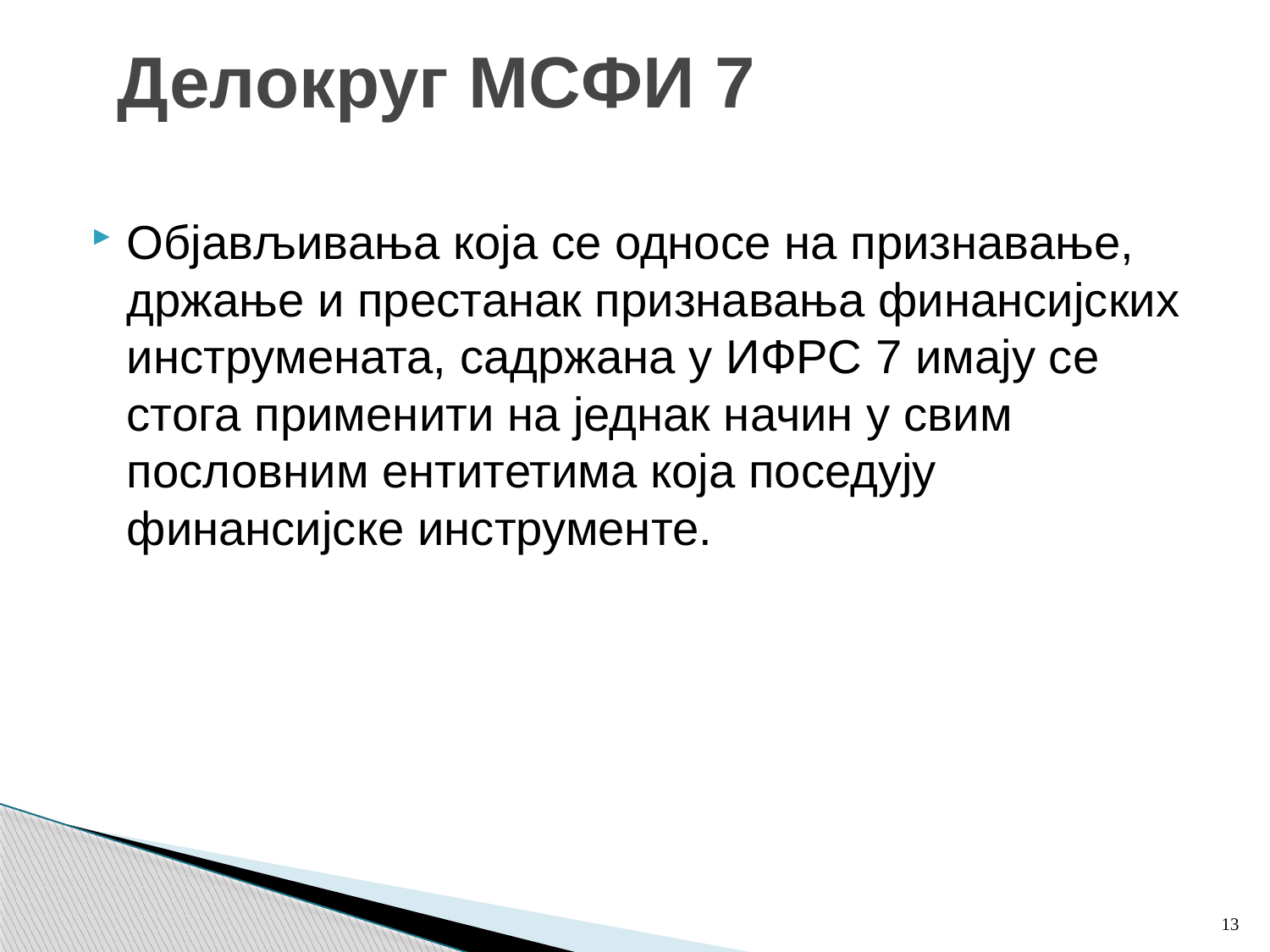

# Делокруг МСФИ 7
Објављивања која се односе на признавање, држање и престанак признавања финансијских инструмената, садржана у ИФРС 7 имају се стога применити на једнак начин у свим пословним ентитетима која поседују финансијске инструменте.
13